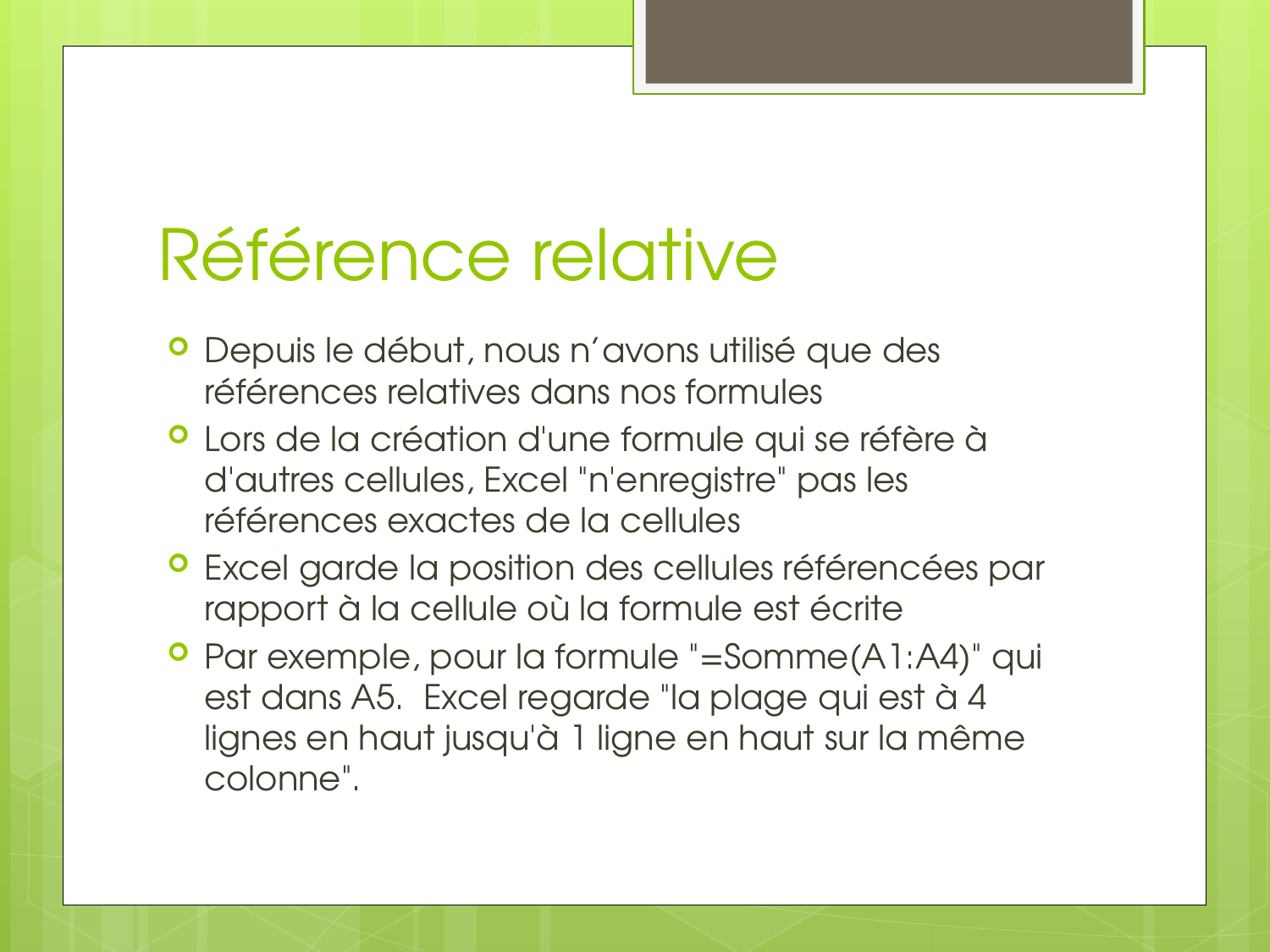

# Référence relative
Depuis le début, nous n’avons utilisé que des références relatives dans nos formules
Lors de la création d'une formule qui se réfère à d'autres cellules, Excel "n'enregistre" pas les références exactes de la cellules
Excel garde la position des cellules référencées par rapport à la cellule où la formule est écrite
Par exemple, pour la formule "=Somme(A1:A4)" qui est dans A5.  Excel regarde "la plage qui est à 4 lignes en haut jusqu'à 1 ligne en haut sur la même colonne".